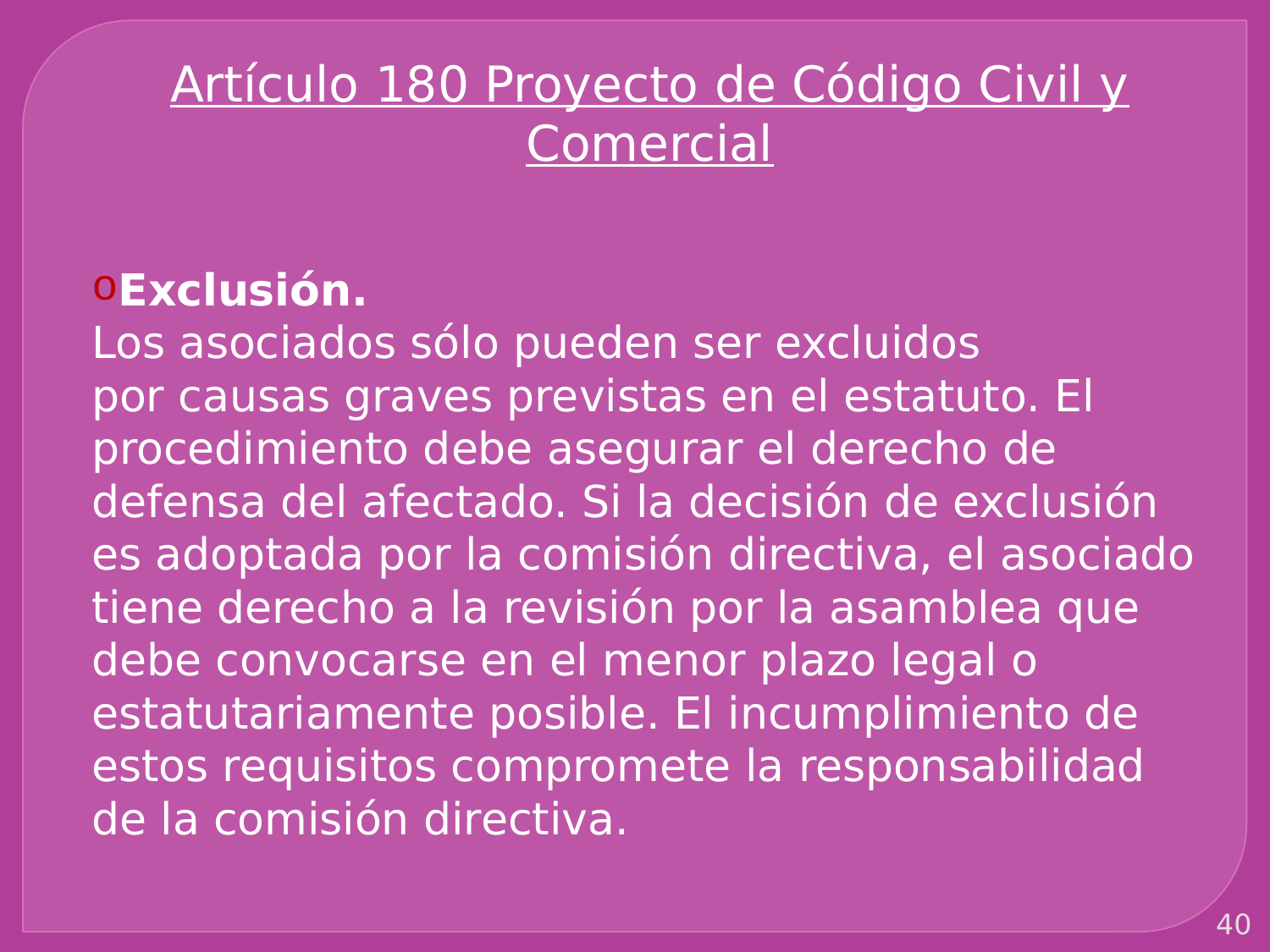

Artículo 180 Proyecto de Código Civil y Comercial

Exclusión.
Los asociados sólo pueden ser excluidos
por causas graves previstas en el estatuto. El procedimiento debe asegurar el derecho de defensa del afectado. Si la decisión de exclusión es adoptada por la comisión directiva, el asociado tiene derecho a la revisión por la asamblea que debe convocarse en el menor plazo legal o estatutariamente posible. El incumplimiento de estos requisitos compromete la responsabilidad de la comisión directiva.
40